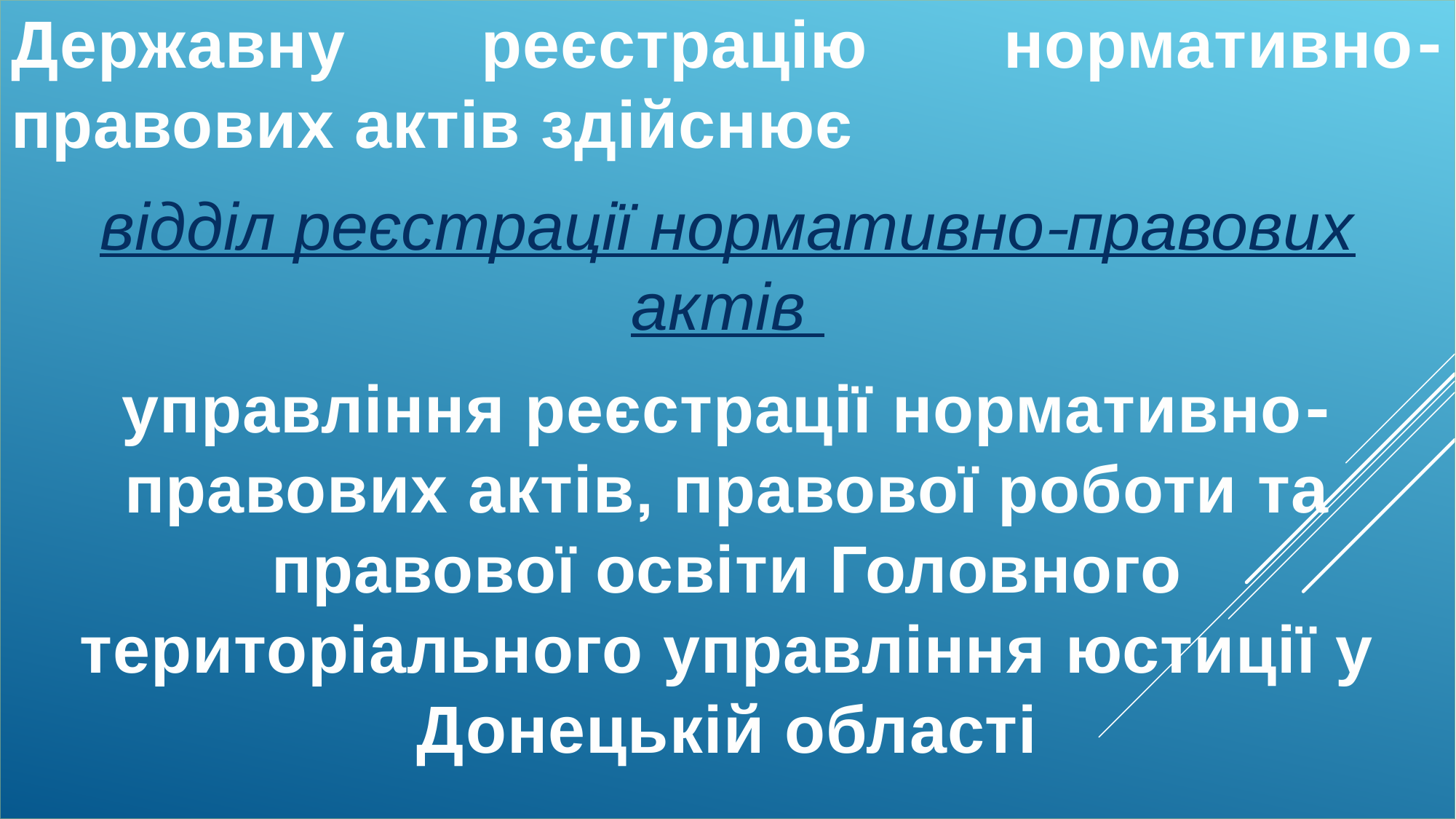

Державну реєстрацію нормативно-правових актів здійснює
відділ реєстрації нормативно-правових актів
управління реєстрації нормативно-правових актів, правової роботи та правової освіти Головного територіального управління юстиції у Донецькій області